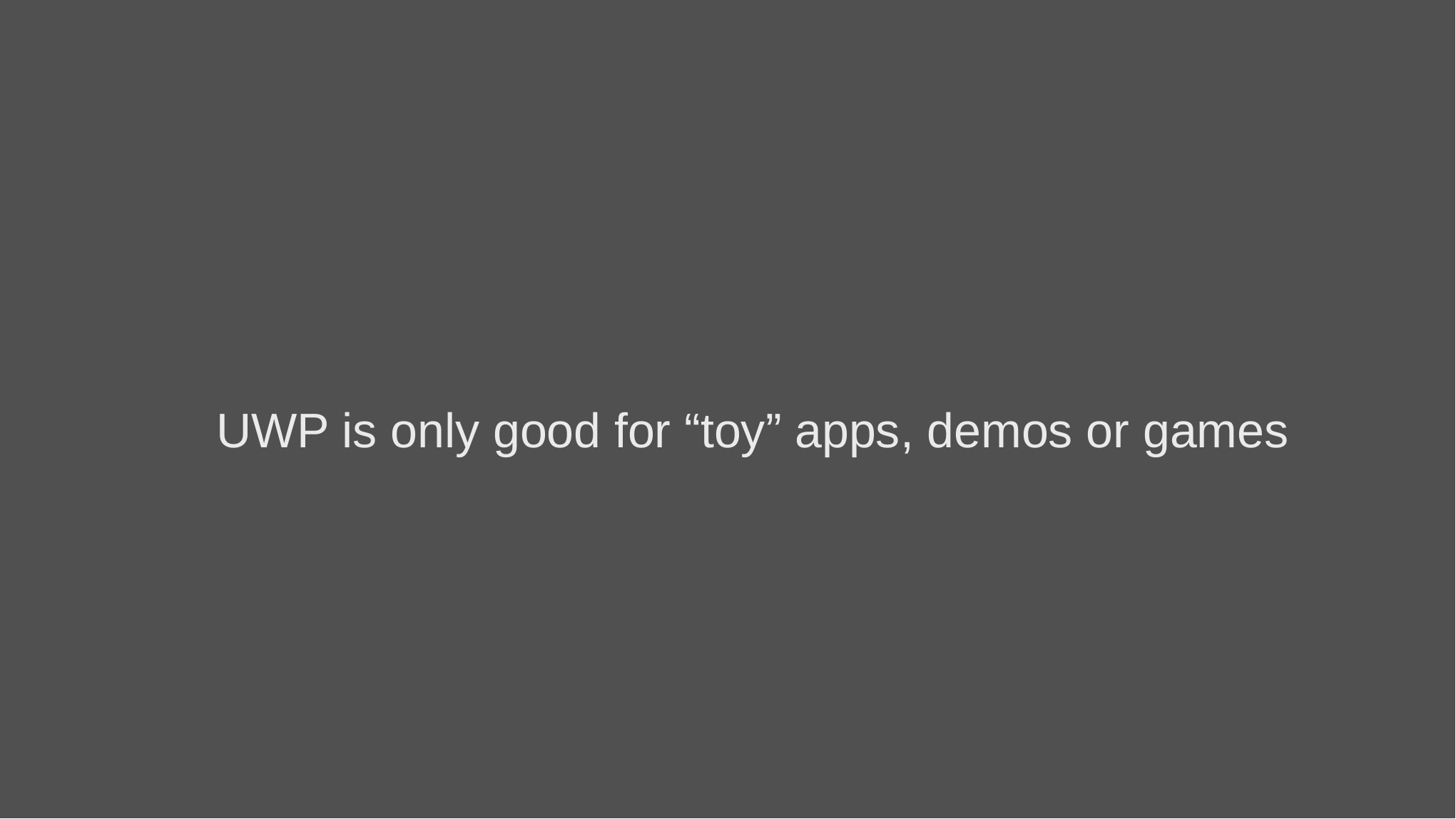

UWP is only good for “toy” apps, demos or games